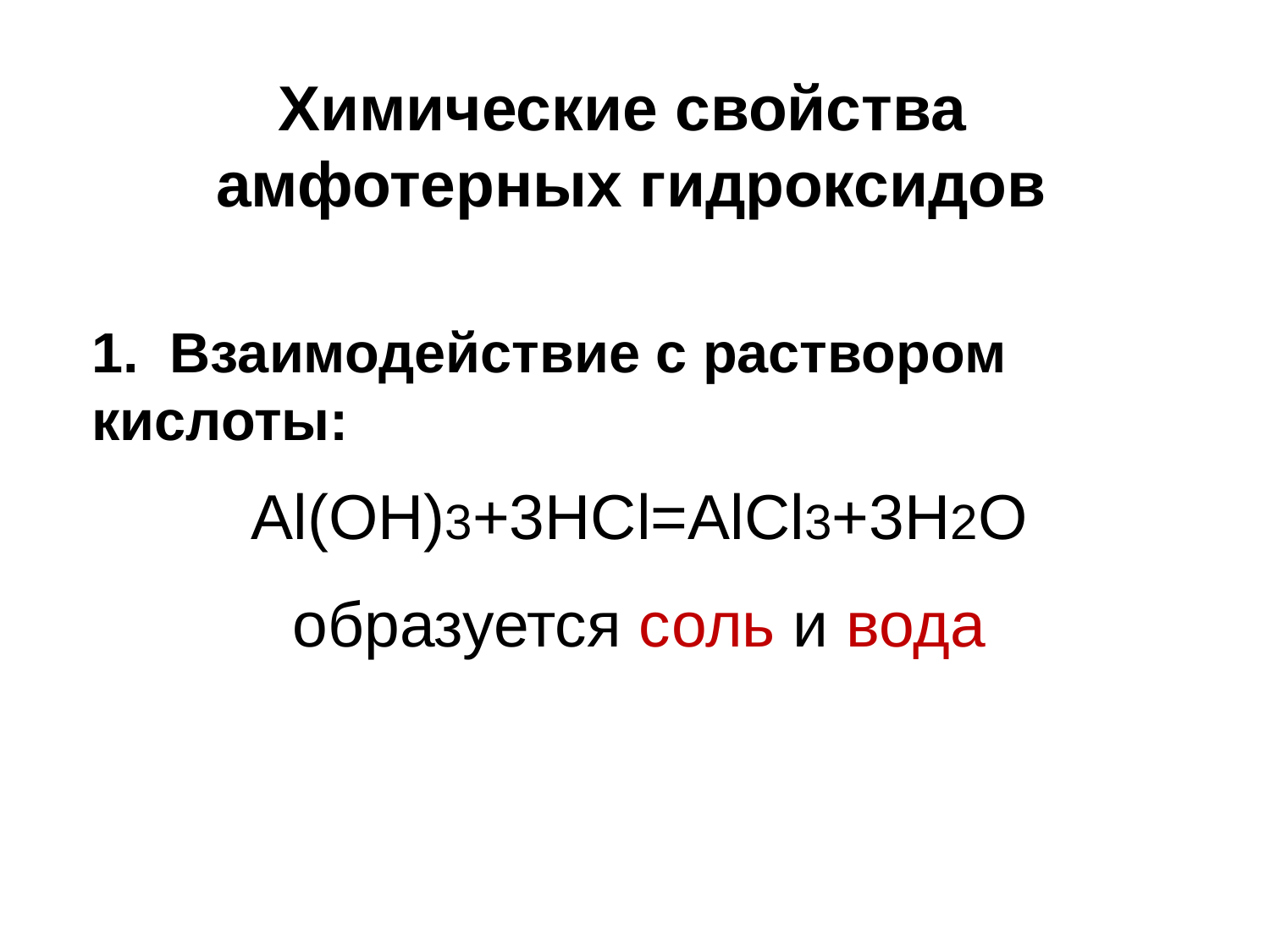

# Химические свойства амфотерных гидроксидов

1.  Взаимодействие с раствором кислоты:

Al(OH)3+3HCl=AlCl3+3H2O
образуется соль и вода